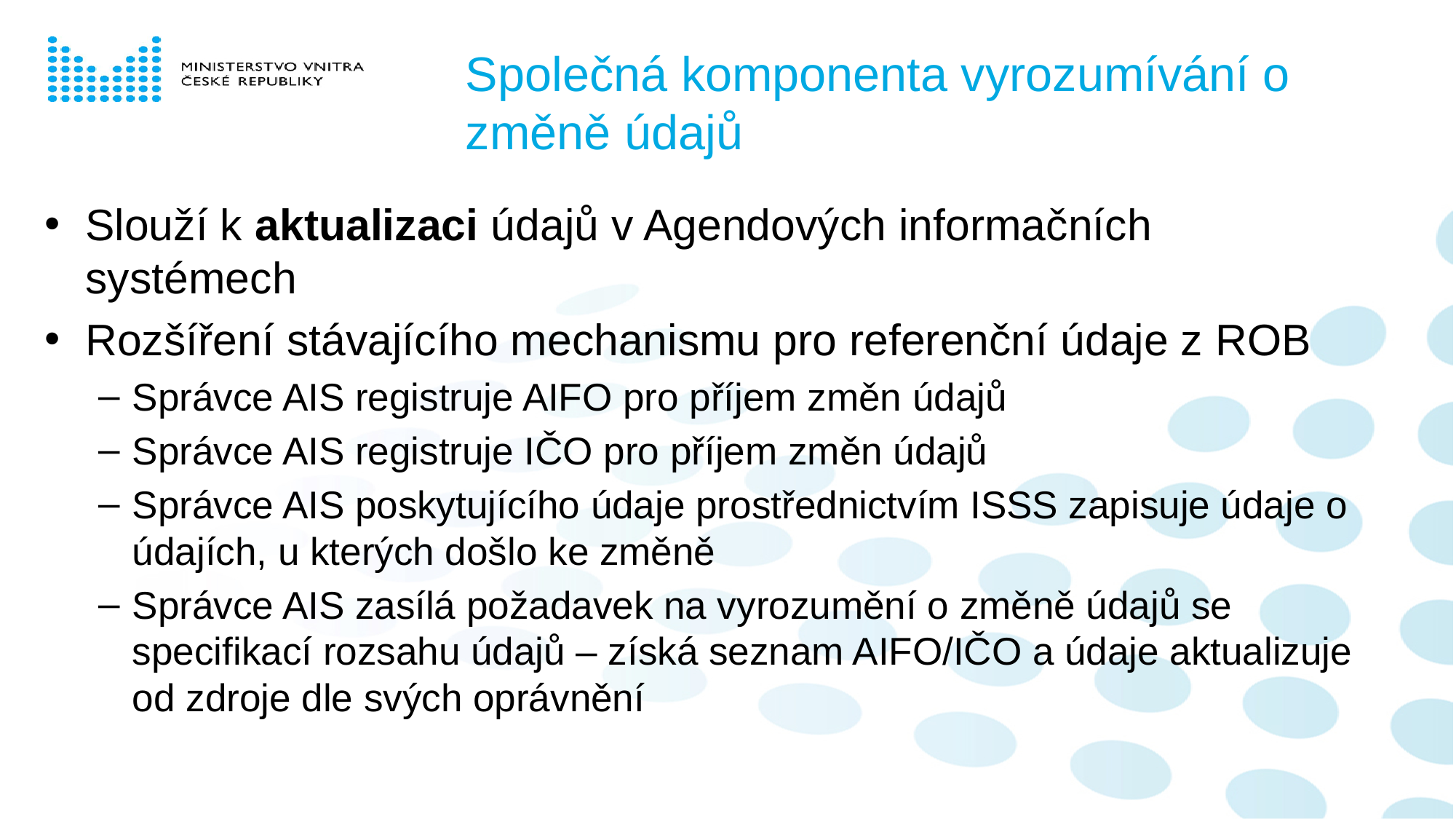

# Společná komponenta vyrozumívání o změně údajů
Slouží k aktualizaci údajů v Agendových informačních systémech
Rozšíření stávajícího mechanismu pro referenční údaje z ROB
Správce AIS registruje AIFO pro příjem změn údajů
Správce AIS registruje IČO pro příjem změn údajů
Správce AIS poskytujícího údaje prostřednictvím ISSS zapisuje údaje o údajích, u kterých došlo ke změně
Správce AIS zasílá požadavek na vyrozumění o změně údajů se specifikací rozsahu údajů – získá seznam AIFO/IČO a údaje aktualizuje od zdroje dle svých oprávnění